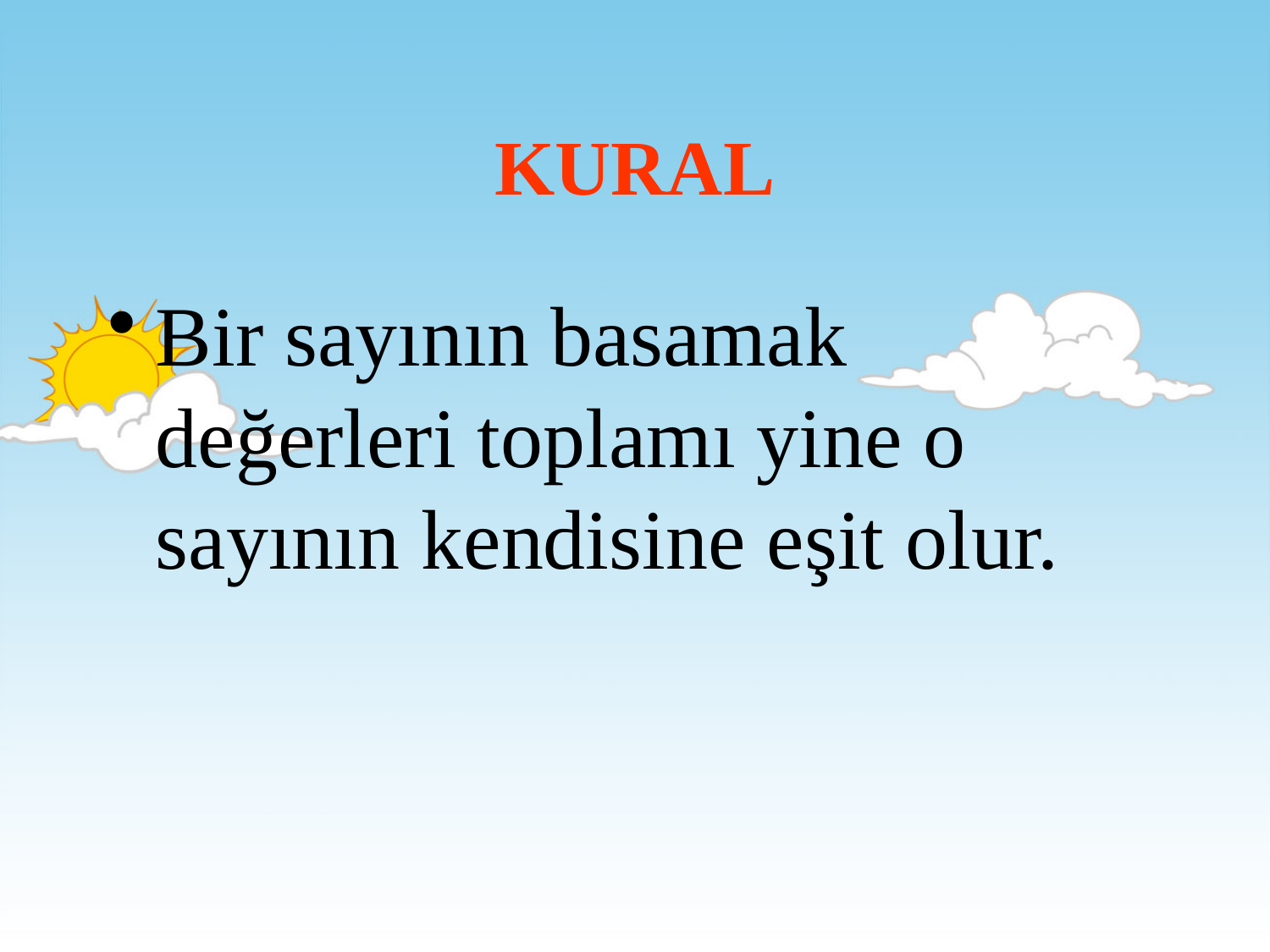

# KURAL
Bir sayının basamak değerleri toplamı yine o sayının kendisine eşit olur.